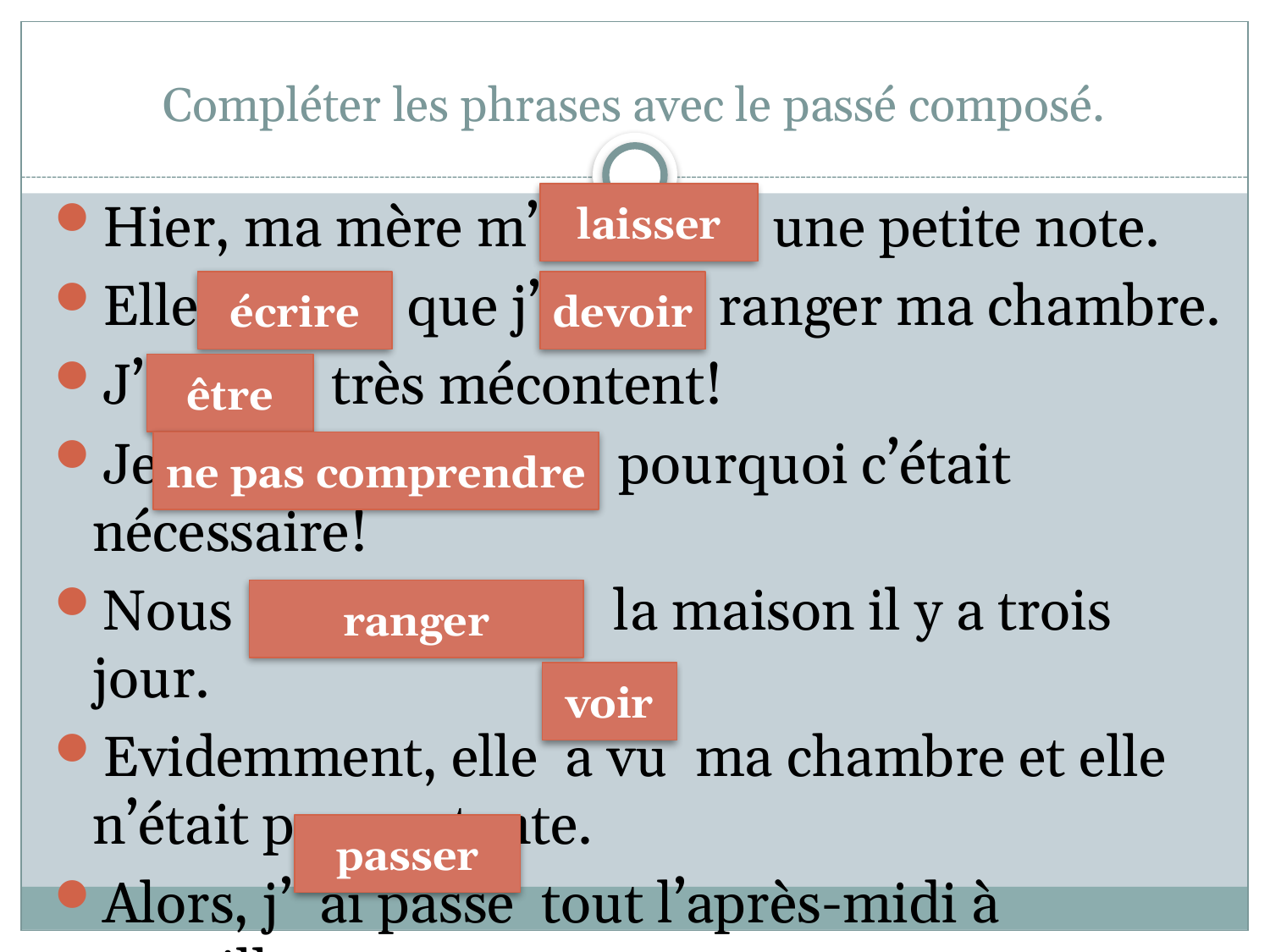

# Compléter les phrases avec le passé composé.
Hier, ma mère m’  a laissé  une petite note.
Elle  a écrit  que j’  ai dû  ranger ma chambre.
J’  ai été  très mécontent!
Je  n’ai pas compris  pourquoi c’était nécessaire!
Nous   avons rangé   la maison il y a trois jour.
Evidemment, elle  a vu  ma chambre et elle n’était pas contente.
Alors, j’  ai passé  tout l’après-midi à travailler.

laisser
écrire
devoir
être
ne pas comprendre
ranger
voir
passer